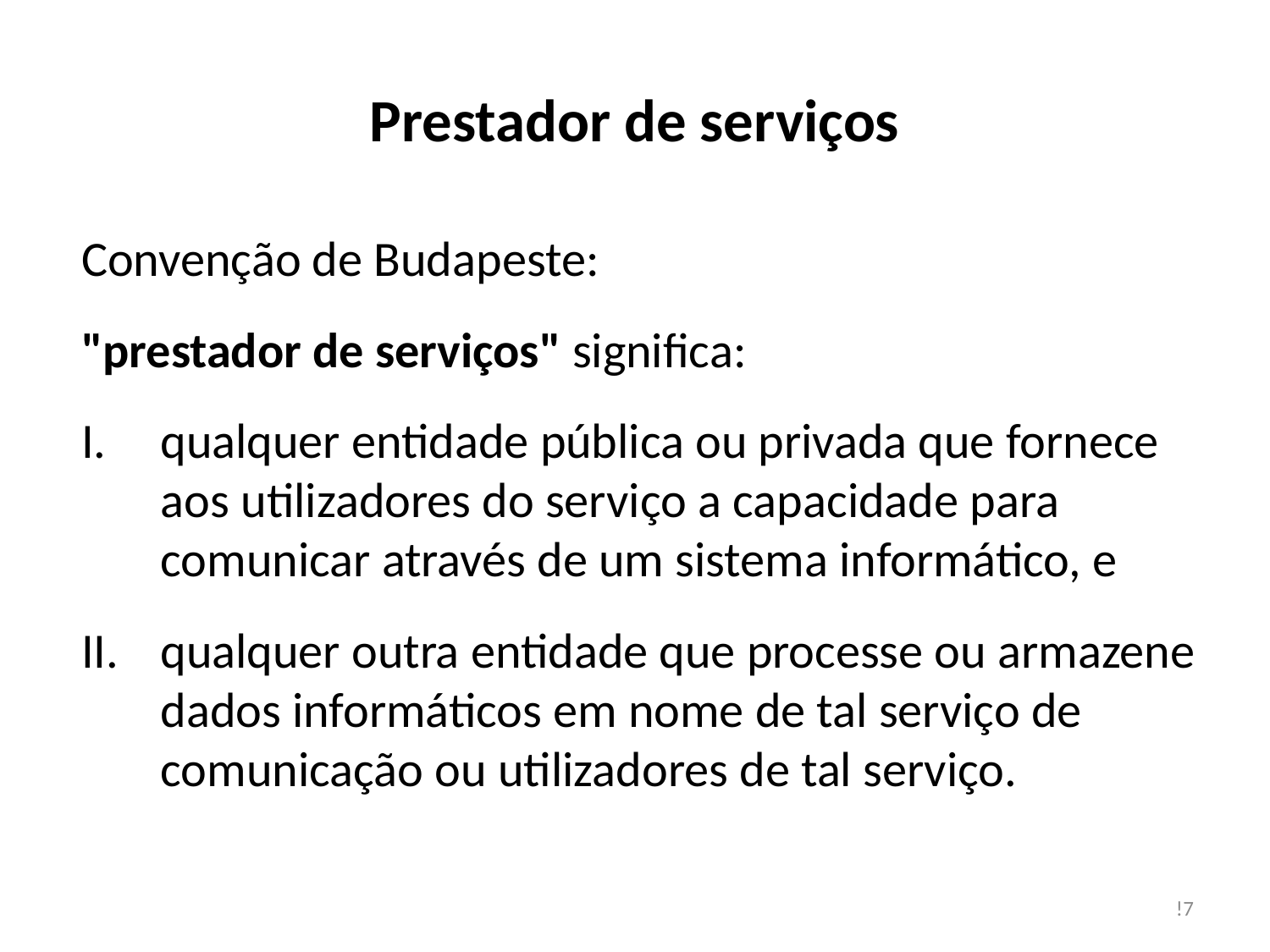

# Prestador de serviços
Convenção de Budapeste:
"prestador de serviços" significa:
qualquer entidade pública ou privada que fornece aos utilizadores do serviço a capacidade para comunicar através de um sistema informático, e
qualquer outra entidade que processe ou armazene dados informáticos em nome de tal serviço de comunicação ou utilizadores de tal serviço.
!7